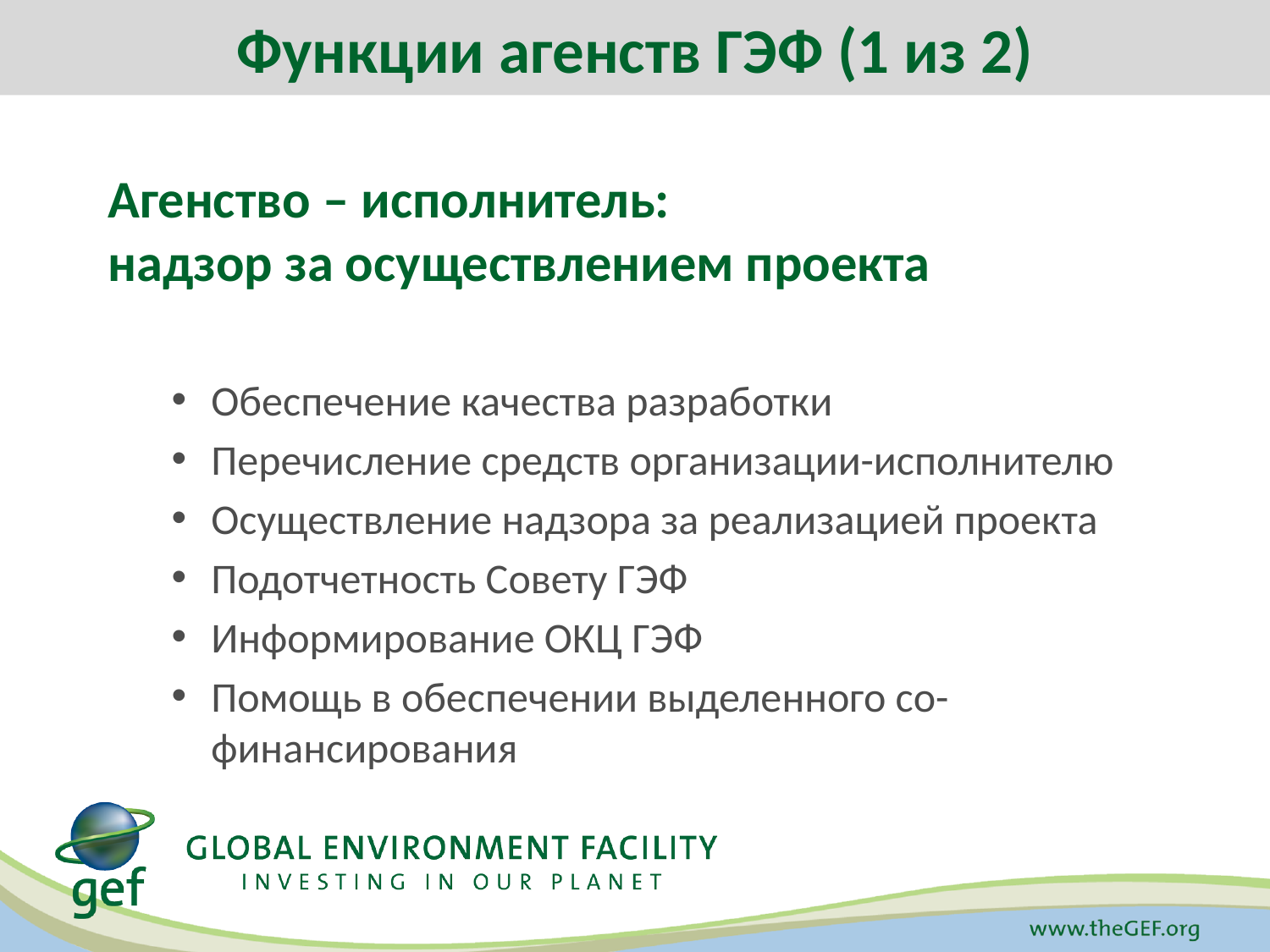

Функции агенств ГЭФ (1 из 2)
Агенство – исполнитель:
надзор за осуществлением проекта

Обеспечение качества разработки
Перечисление средств организации-исполнителю
Осуществление надзора за реализацией проекта
Подотчетность Совету ГЭФ
Информирование ОКЦ ГЭФ
Помощь в обеспечении выделенного со-финансирования